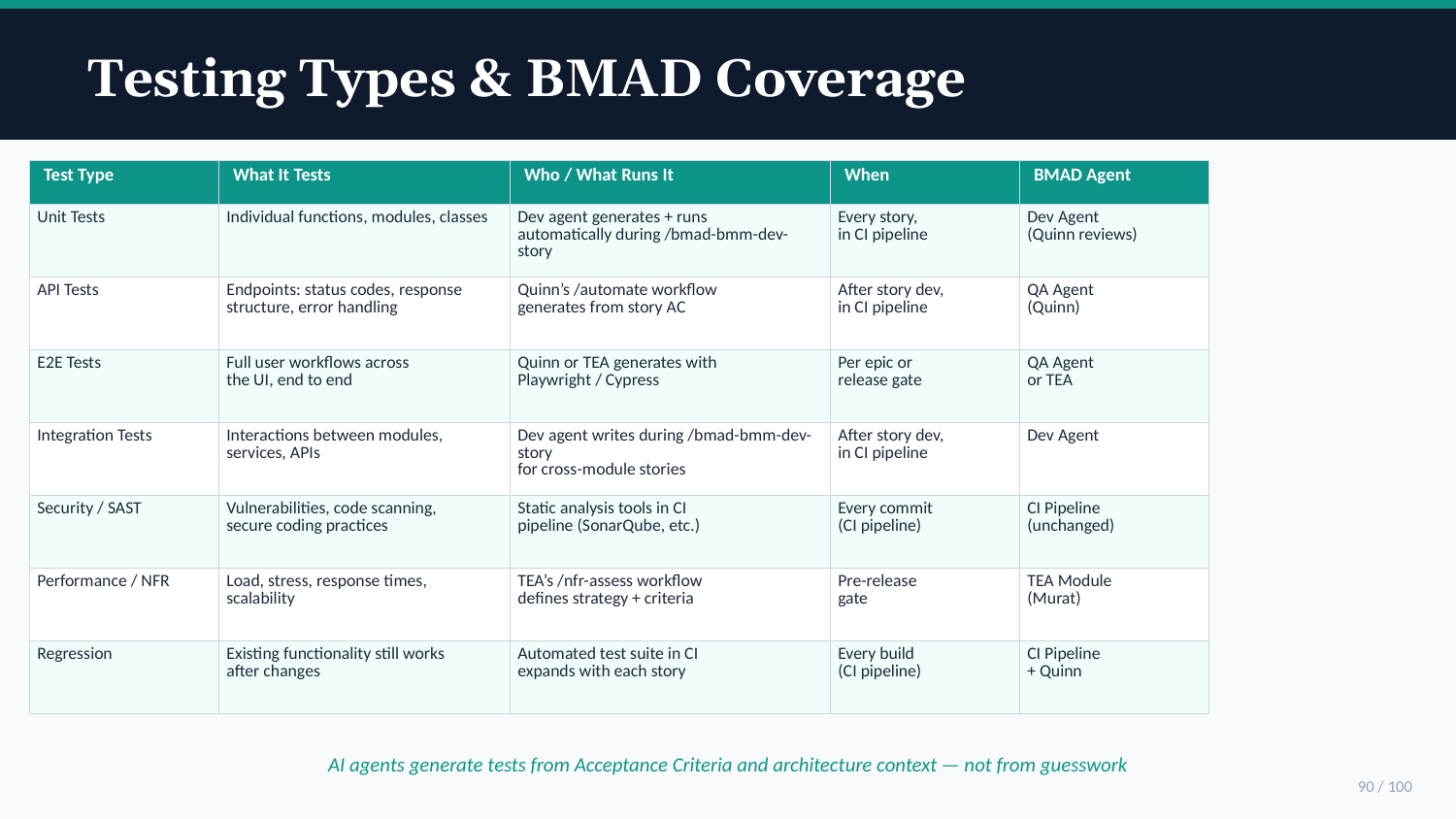

Testing Types & BMAD Coverage
| Test Type | What It Tests | Who / What Runs It | When | BMAD Agent |
| --- | --- | --- | --- | --- |
| Unit Tests | Individual functions, modules, classes | Dev agent generates + runs automatically during /bmad-bmm-dev-story | Every story, in CI pipeline | Dev Agent (Quinn reviews) |
| API Tests | Endpoints: status codes, response structure, error handling | Quinn’s /automate workflow generates from story AC | After story dev, in CI pipeline | QA Agent (Quinn) |
| E2E Tests | Full user workflows across the UI, end to end | Quinn or TEA generates with Playwright / Cypress | Per epic or release gate | QA Agent or TEA |
| Integration Tests | Interactions between modules, services, APIs | Dev agent writes during /bmad-bmm-dev-story for cross-module stories | After story dev, in CI pipeline | Dev Agent |
| Security / SAST | Vulnerabilities, code scanning, secure coding practices | Static analysis tools in CI pipeline (SonarQube, etc.) | Every commit (CI pipeline) | CI Pipeline (unchanged) |
| Performance / NFR | Load, stress, response times, scalability | TEA’s /nfr-assess workflow defines strategy + criteria | Pre-release gate | TEA Module (Murat) |
| Regression | Existing functionality still works after changes | Automated test suite in CI expands with each story | Every build (CI pipeline) | CI Pipeline + Quinn |
AI agents generate tests from Acceptance Criteria and architecture context — not from guesswork
90 / 100